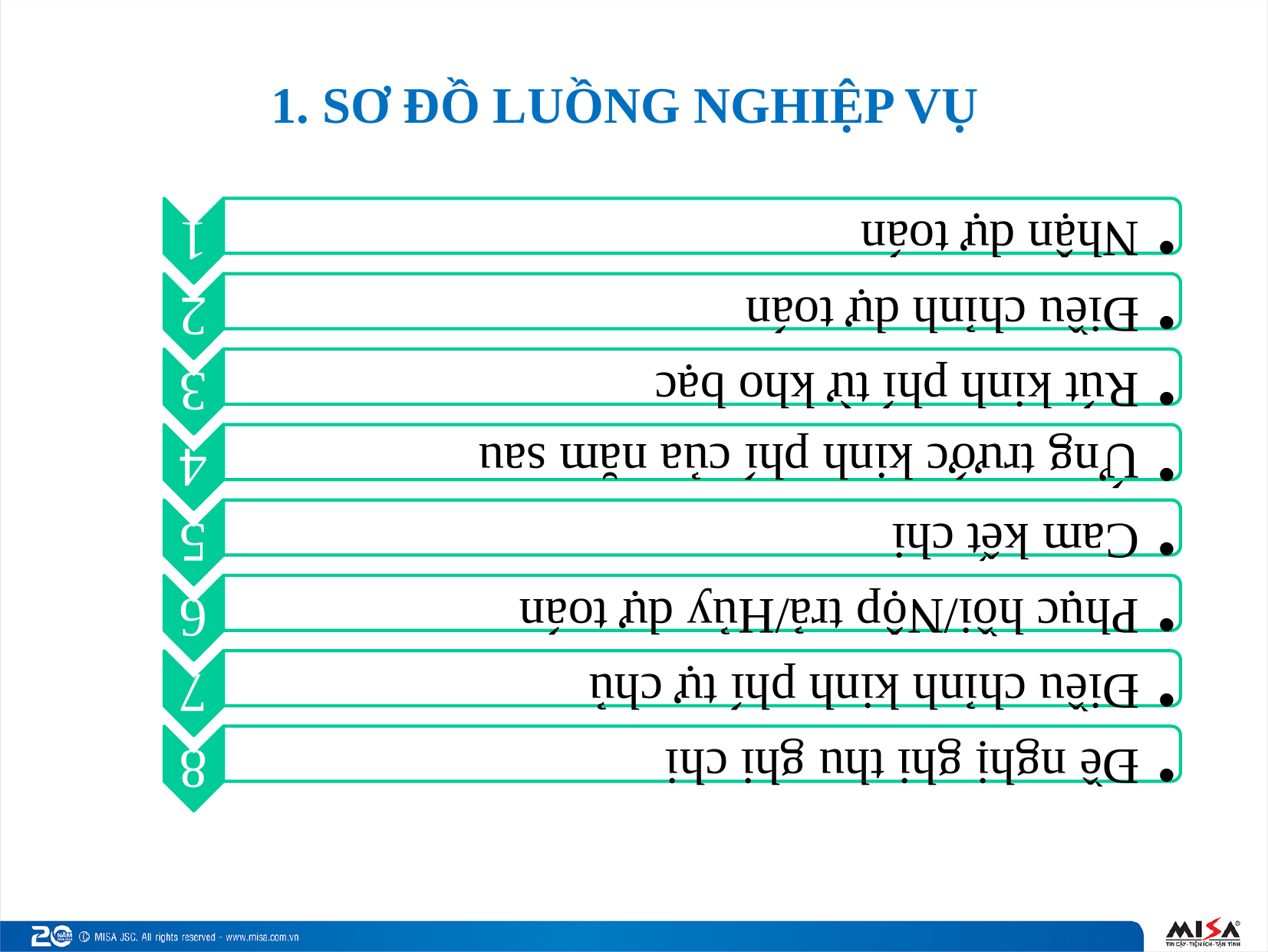

# 1. SƠ ĐỒ LUỒNG NGHIỆP VỤ
1
Nhận dự toán
2
Điều chỉnh dự toán
3
Rút kinh phí từ kho bạc
4
Ứng trước kinh phí của năm sau
5
Cam kết chi
6
Phục hồi/Nộp trả/Hủy dự toán
7
Điều chỉnh kinh phí tự chủ
8
Đề nghị ghi thu ghi chi